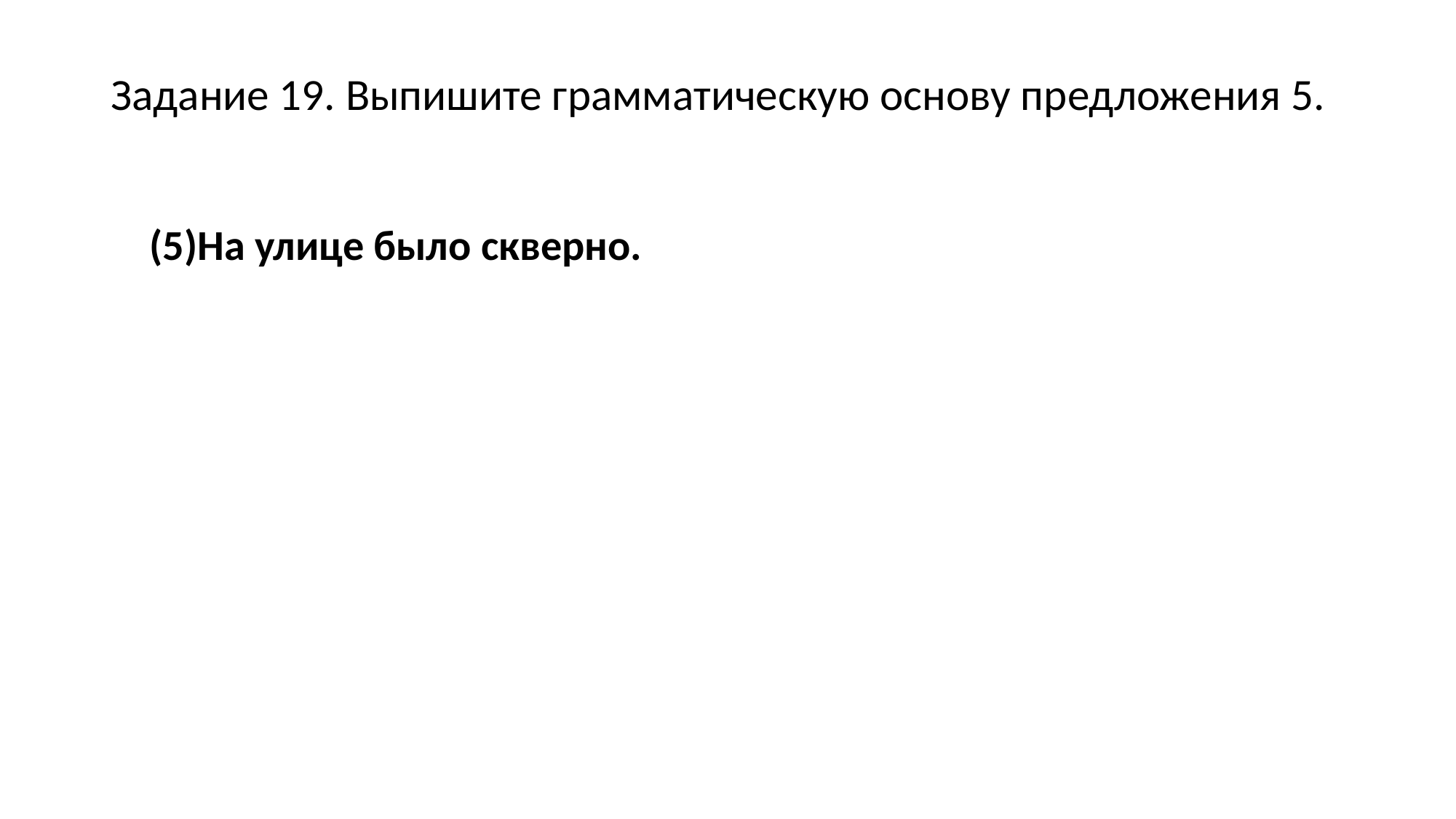

# Задание 19. Выпишите грамматическую основу предложения 5.
    (5)На улице было скверно.